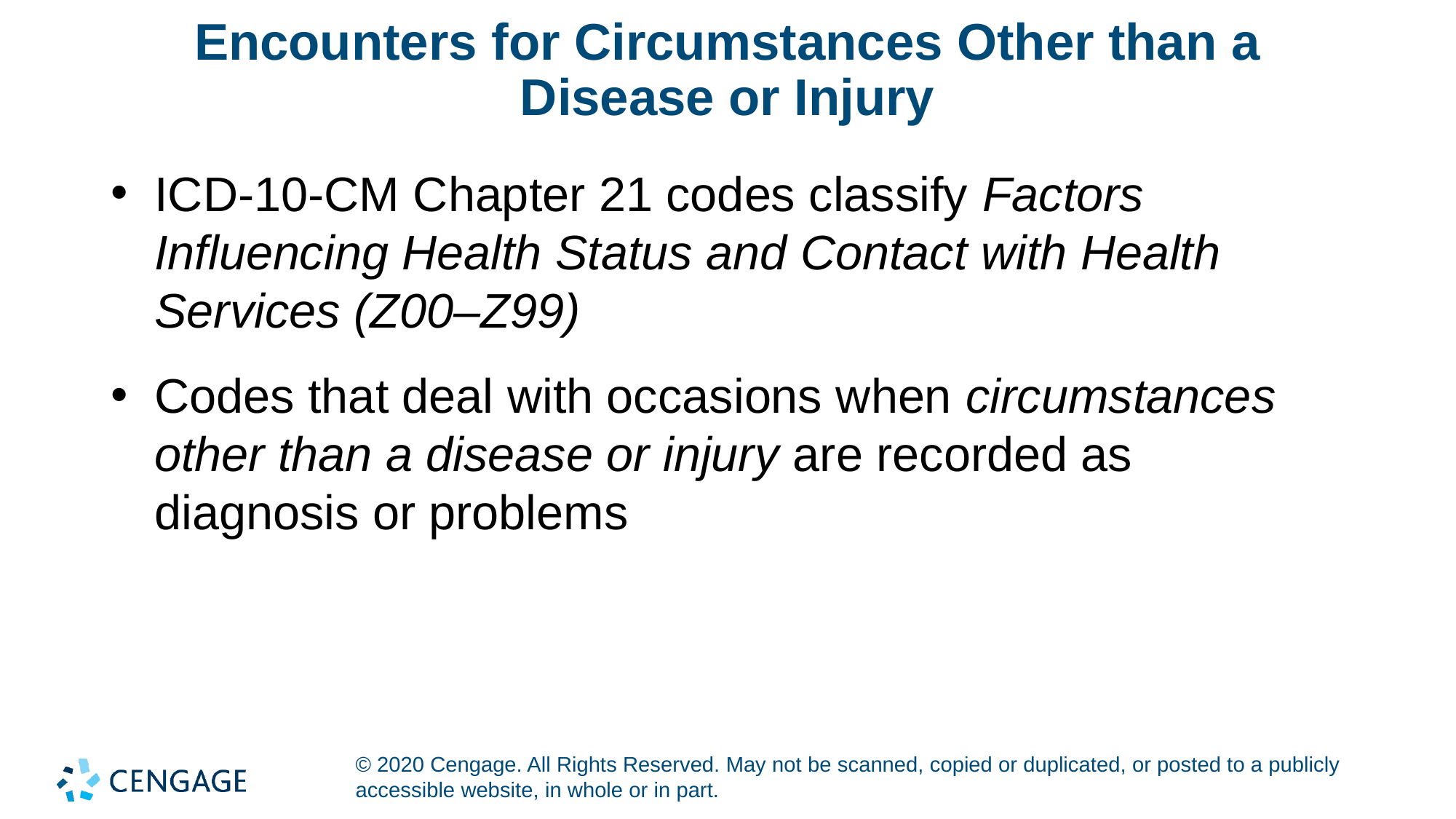

# Encounters for Circumstances Other than a Disease or Injury
ICD-10-CM Chapter 21 codes classify Factors Influencing Health Status and Contact with Health Services (Z00–Z99)
Codes that deal with occasions when circumstances other than a disease or injury are recorded as diagnosis or problems